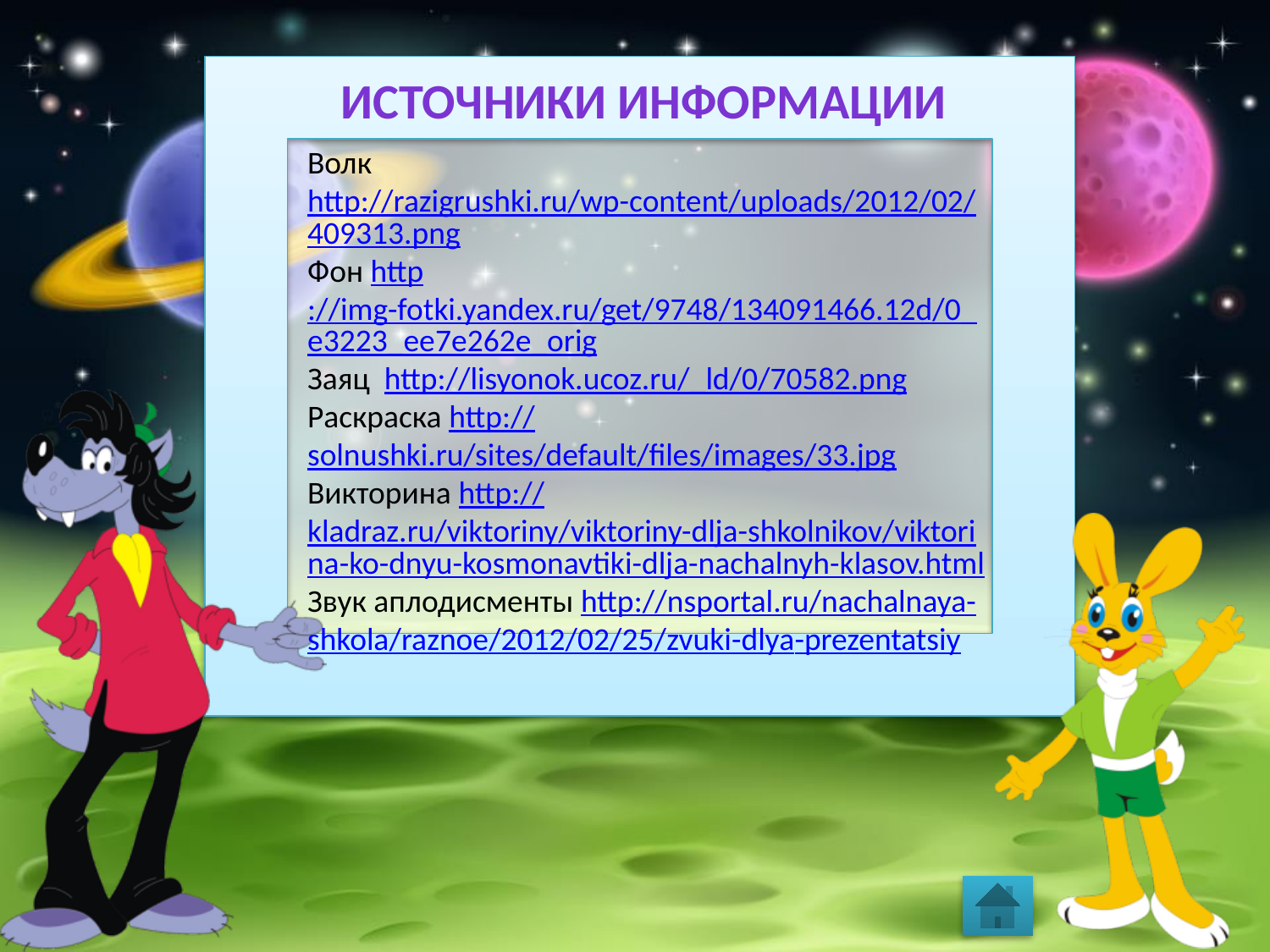

Источники информации
Волк http://razigrushki.ru/wp-content/uploads/2012/02/409313.png
Фон http://img-fotki.yandex.ru/get/9748/134091466.12d/0_e3223_ee7e262e_orig
Заяц  http://lisyonok.ucoz.ru/_ld/0/70582.png
Раскраска http://solnushki.ru/sites/default/files/images/33.jpg
Викторина http://kladraz.ru/viktoriny/viktoriny-dlja-shkolnikov/viktorina-ko-dnyu-kosmonavtiki-dlja-nachalnyh-klasov.html
Звук аплодисменты http://nsportal.ru/nachalnaya-shkola/raznoe/2012/02/25/zvuki-dlya-prezentatsiy